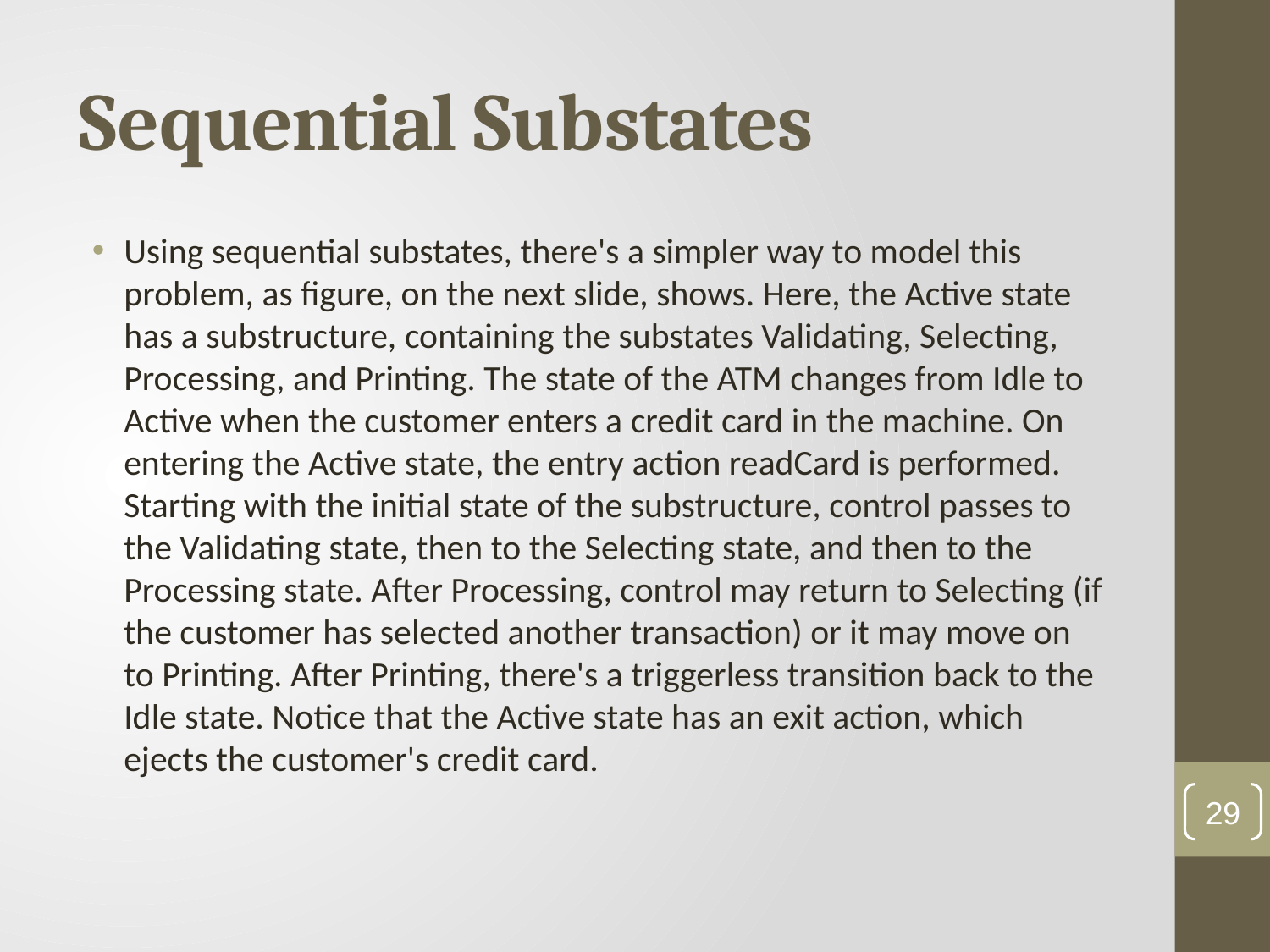

# Sequential Substates
Using sequential substates, there's a simpler way to model this problem, as figure, on the next slide, shows. Here, the Active state has a substructure, containing the substates Validating, Selecting, Processing, and Printing. The state of the ATM changes from Idle to Active when the customer enters a credit card in the machine. On entering the Active state, the entry action readCard is performed. Starting with the initial state of the substructure, control passes to the Validating state, then to the Selecting state, and then to the Processing state. After Processing, control may return to Selecting (if the customer has selected another transaction) or it may move on to Printing. After Printing, there's a triggerless transition back to the Idle state. Notice that the Active state has an exit action, which ejects the customer's credit card.
29